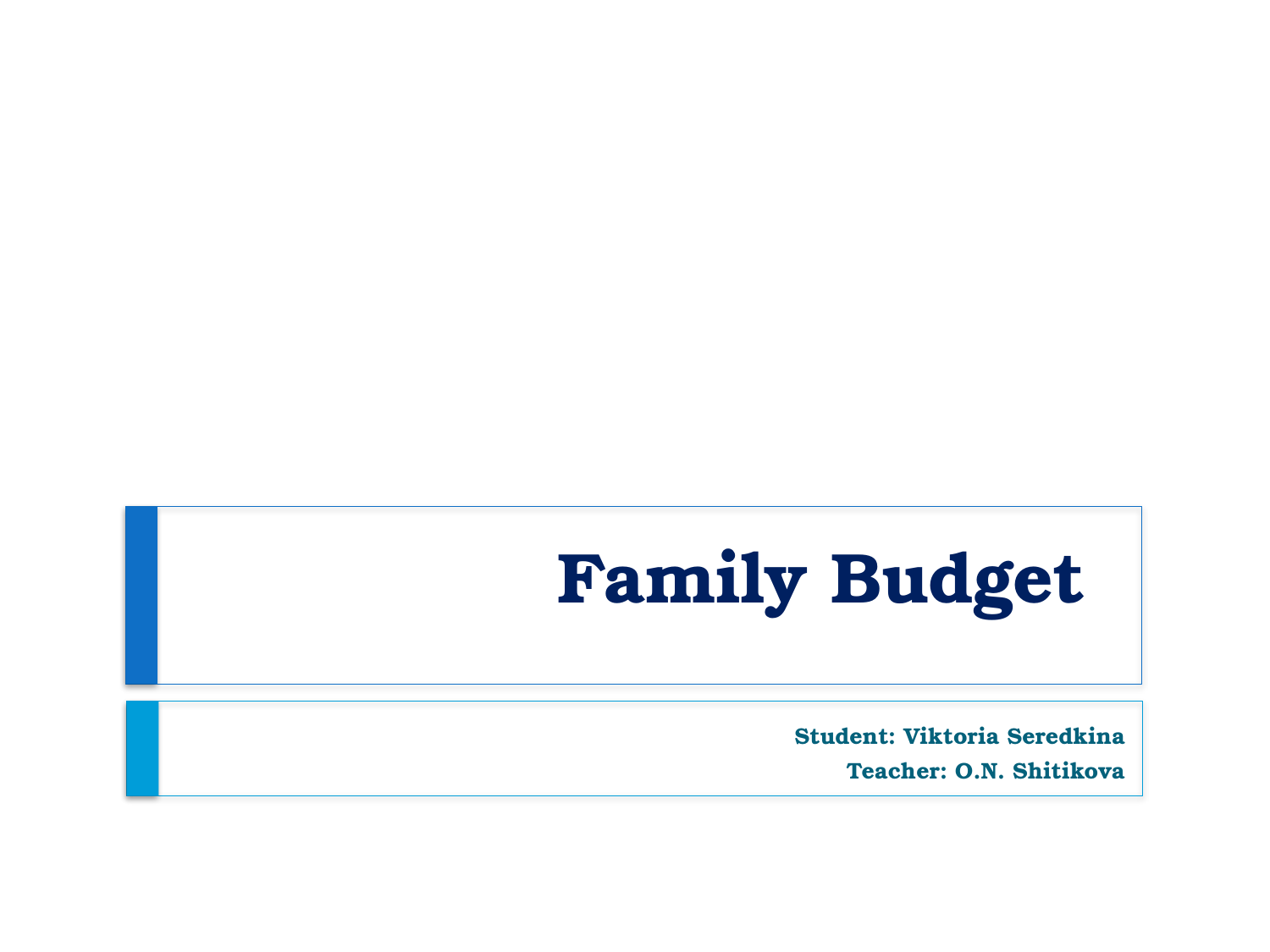

# Family Budget
Student: Viktoria Seredkina
Teacher: O.N. Shitikova